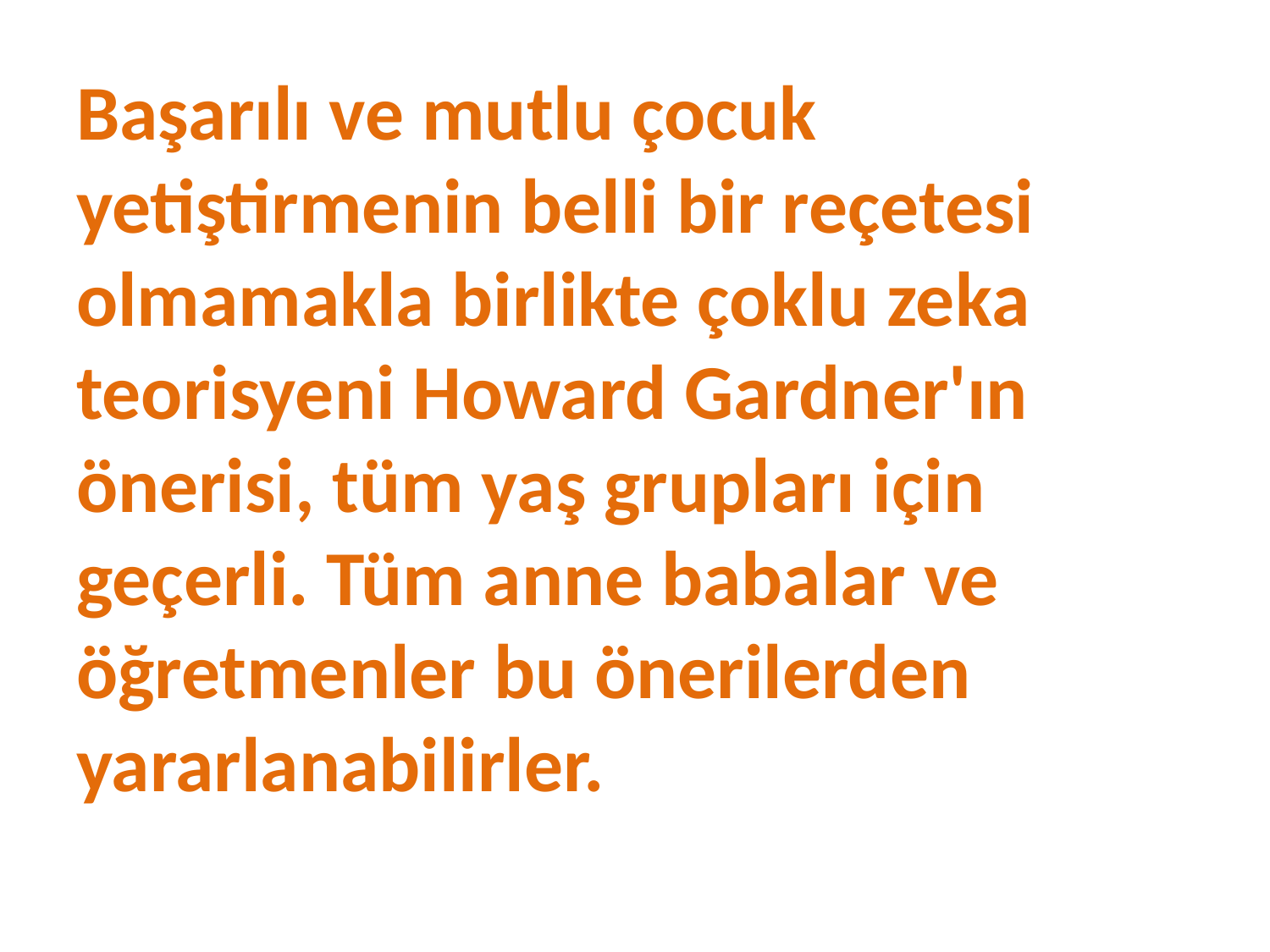

Başarılı ve mutlu çocuk yetiştirmenin belli bir reçetesi olmamakla birlikte çoklu zeka teorisyeni Howard Gardner'ın  önerisi, tüm yaş grupları için geçerli. Tüm anne babalar ve öğretmenler bu önerilerden yararlanabilirler.